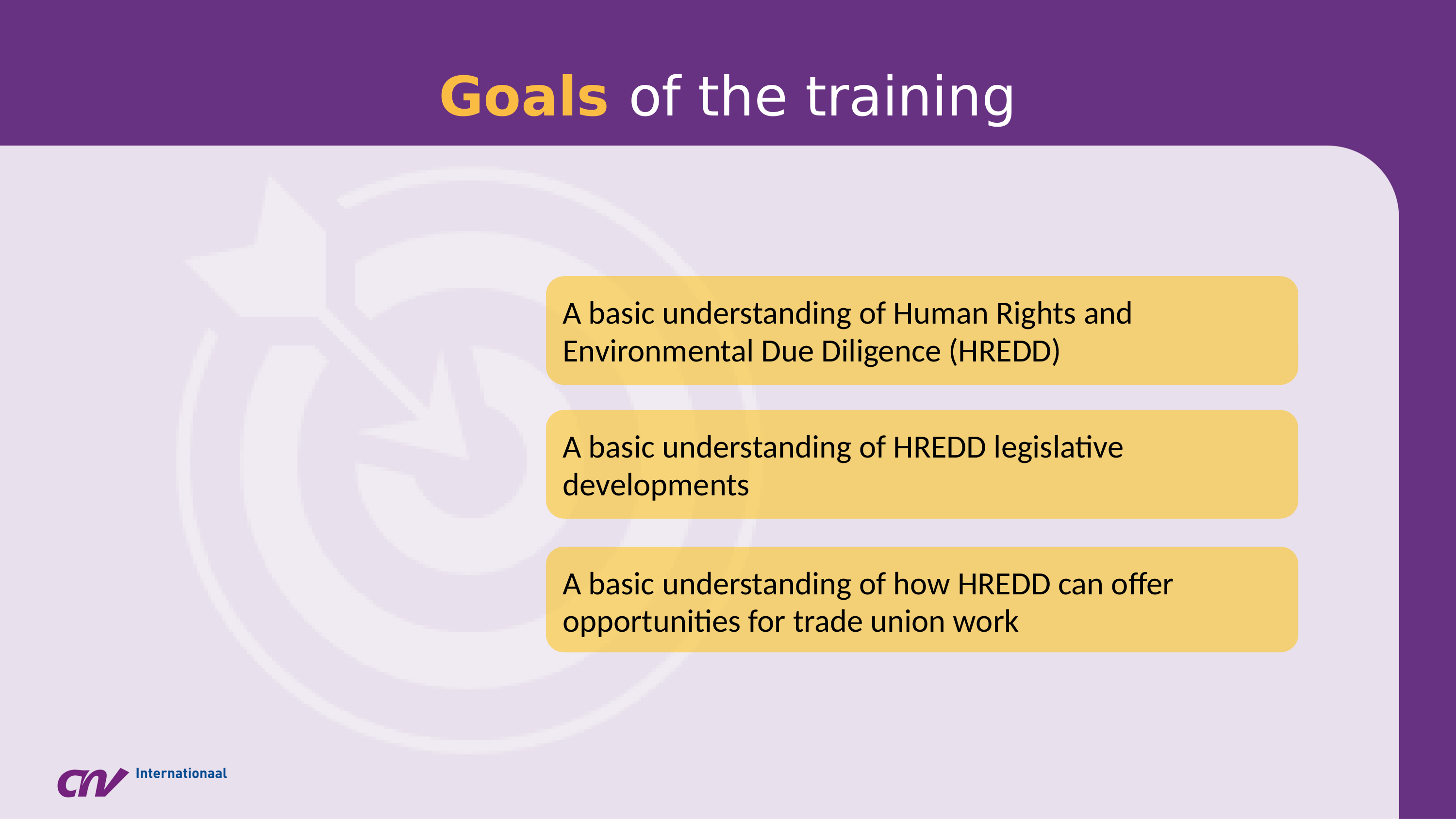

Goals of the training

A basic understanding of Human Rights and Environmental Due Diligence (HREDD)
A basic understanding of HREDD legislative developments
A basic understanding of how HREDD can offer opportunities for trade union work